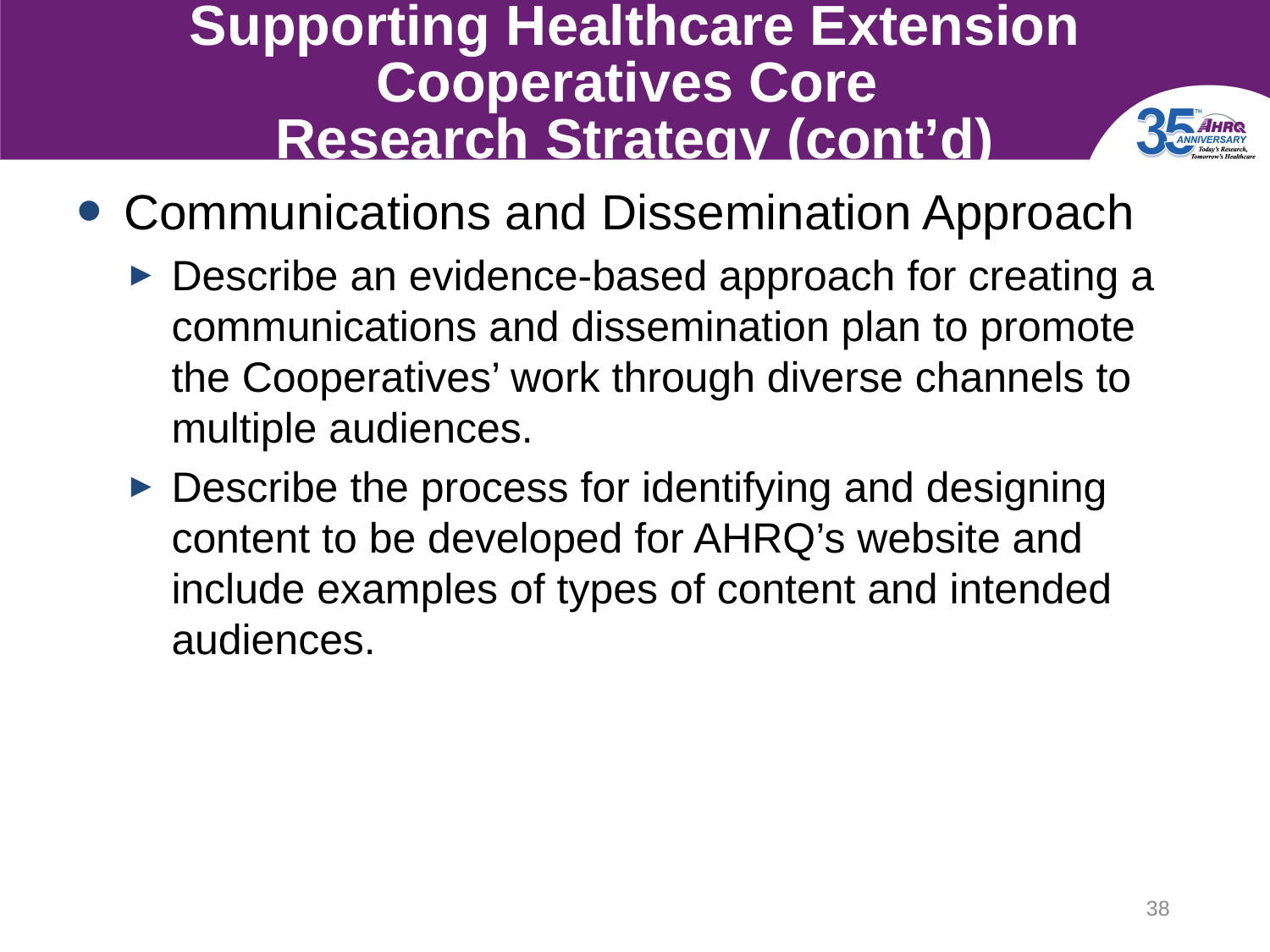

# Supporting Healthcare Extension Cooperatives Core Research Strategy (cont’d)
Communications and Dissemination Approach
Describe an evidence-based approach for creating a communications and dissemination plan to promote the Cooperatives’ work through diverse channels to multiple audiences.
Describe the process for identifying and designing content to be developed for AHRQ’s website and include examples of types of content and intended audiences.
38